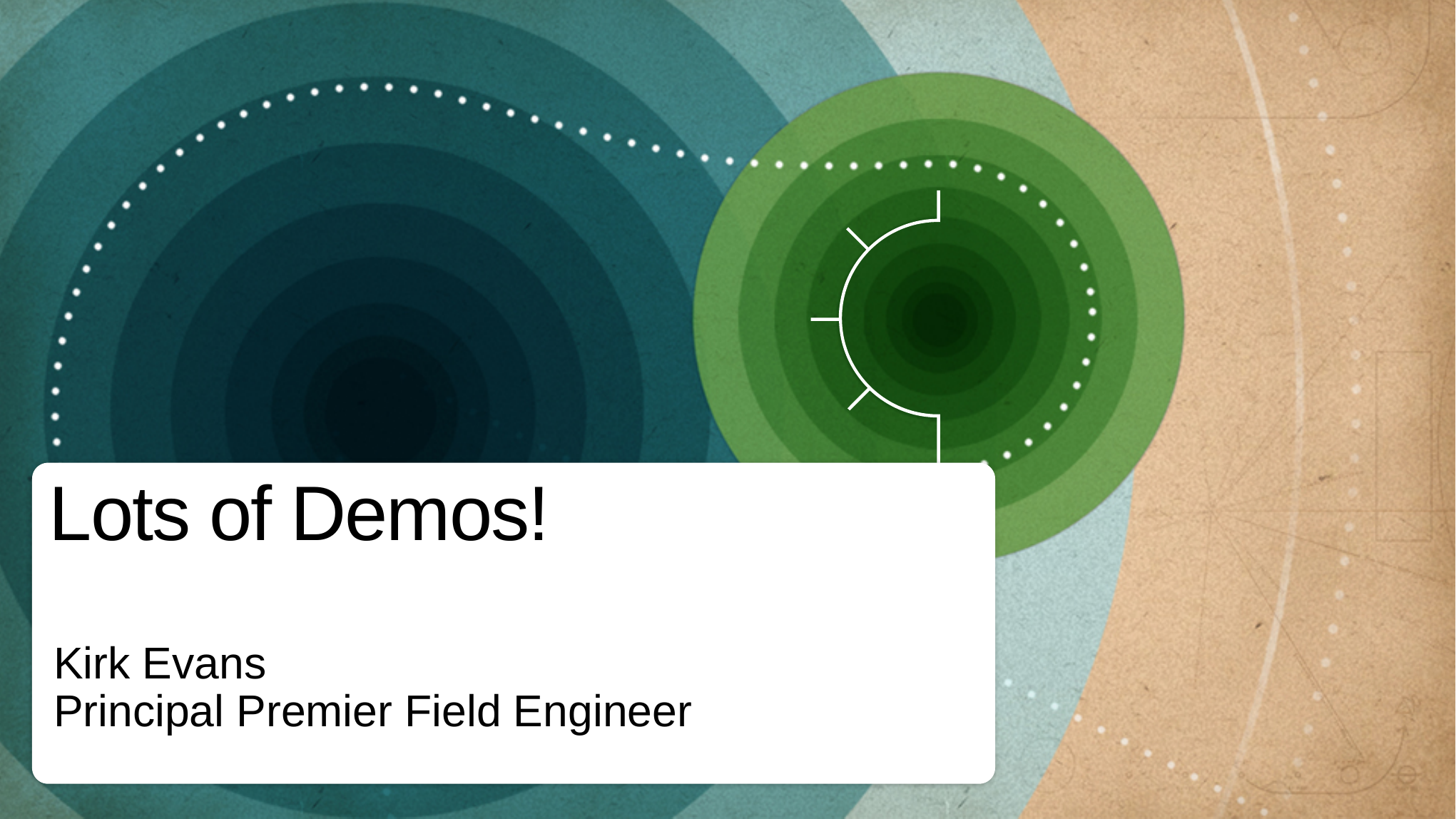

# Lots of Demos!
Kirk Evans
Principal Premier Field Engineer